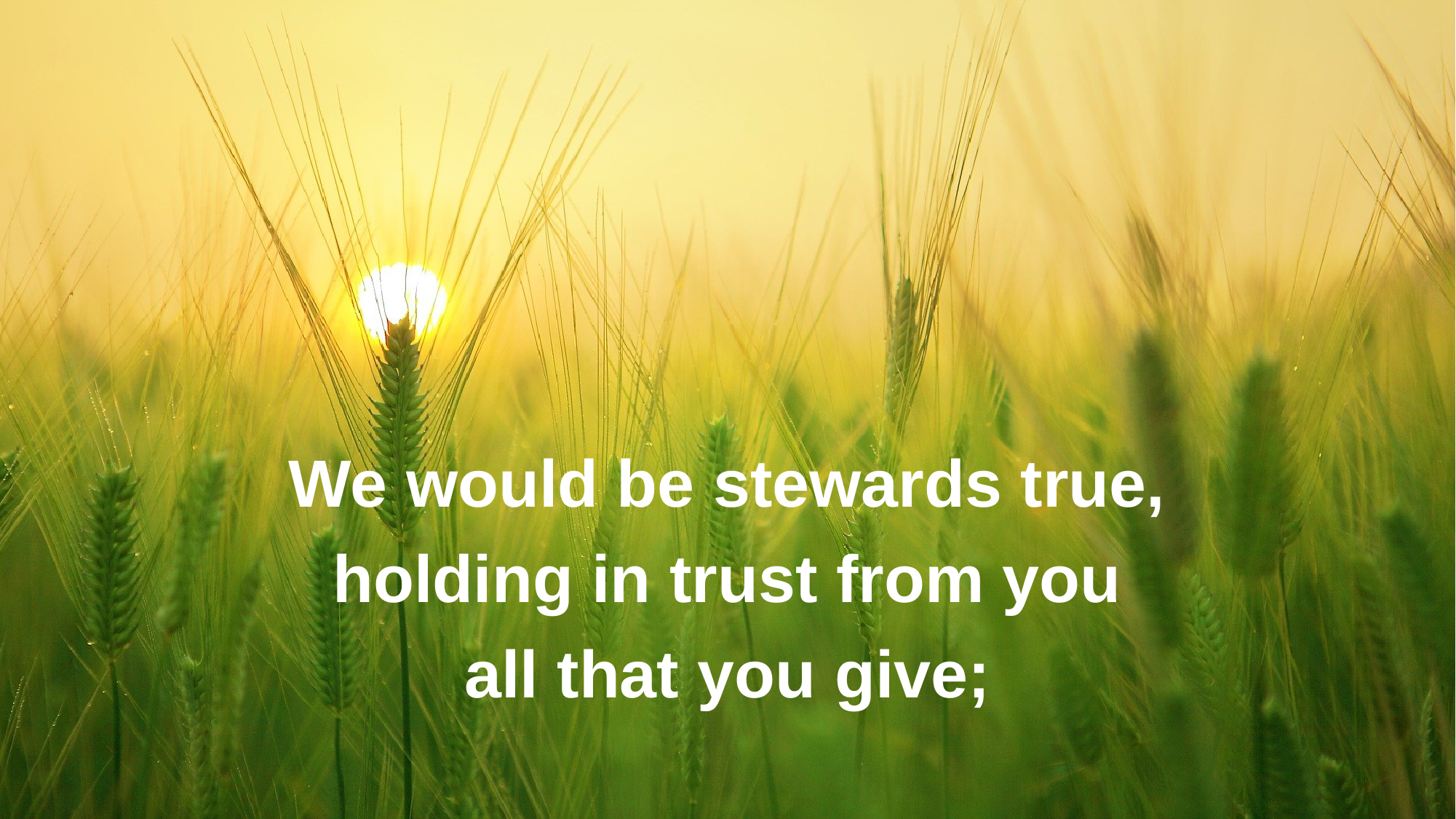

We would be stewards true,
holding in trust from you
all that you give;